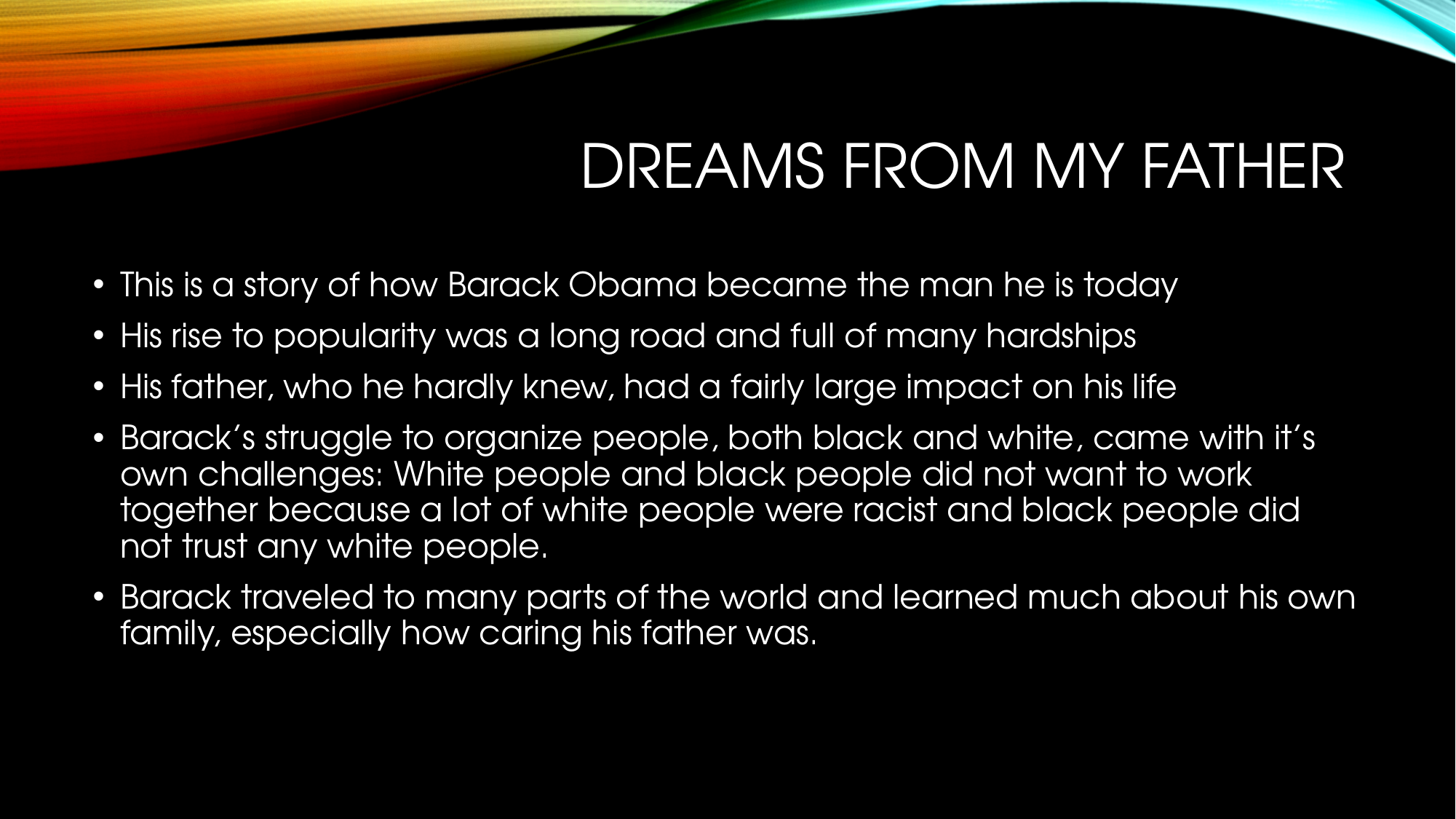

# Dreams from my father
This is a story of how Barack Obama became the man he is today
His rise to popularity was a long road and full of many hardships
His father, who he hardly knew, had a fairly large impact on his life
Barack’s struggle to organize people, both black and white, came with it’s own challenges: White people and black people did not want to work together because a lot of white people were racist and black people did not trust any white people.
Barack traveled to many parts of the world and learned much about his own family, especially how caring his father was.